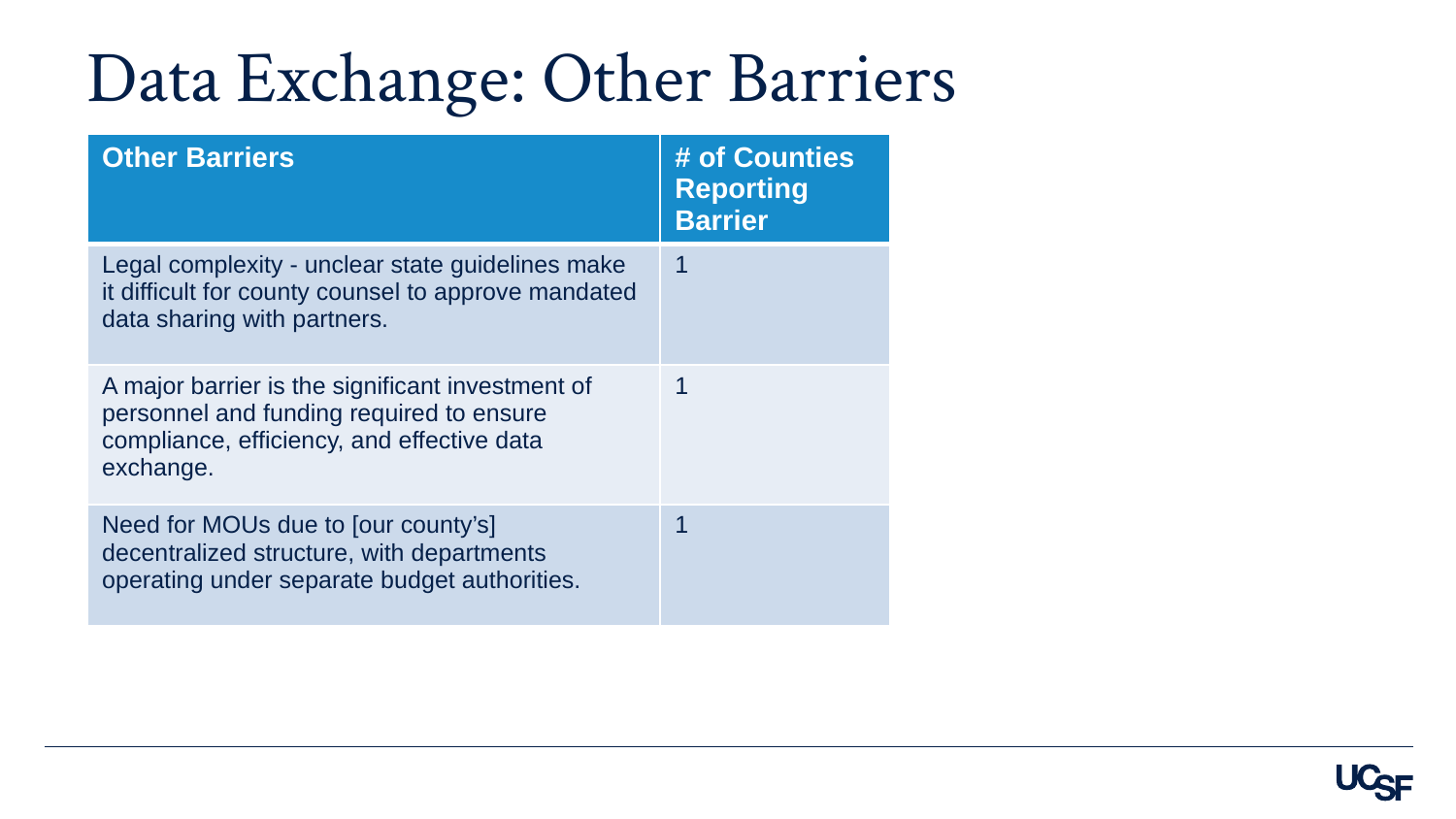

# Data Exchange: Other Barriers
| Other Barriers | # of Counties Reporting Barrier |
| --- | --- |
| Legal complexity - unclear state guidelines make it difficult for county counsel to approve mandated data sharing with partners. | 1 |
| A major barrier is the significant investment of personnel and funding required to ensure compliance, efficiency, and effective data exchange. | 1 |
| Need for MOUs due to [our county’s] decentralized structure, with departments operating under separate budget authorities. | 1 |